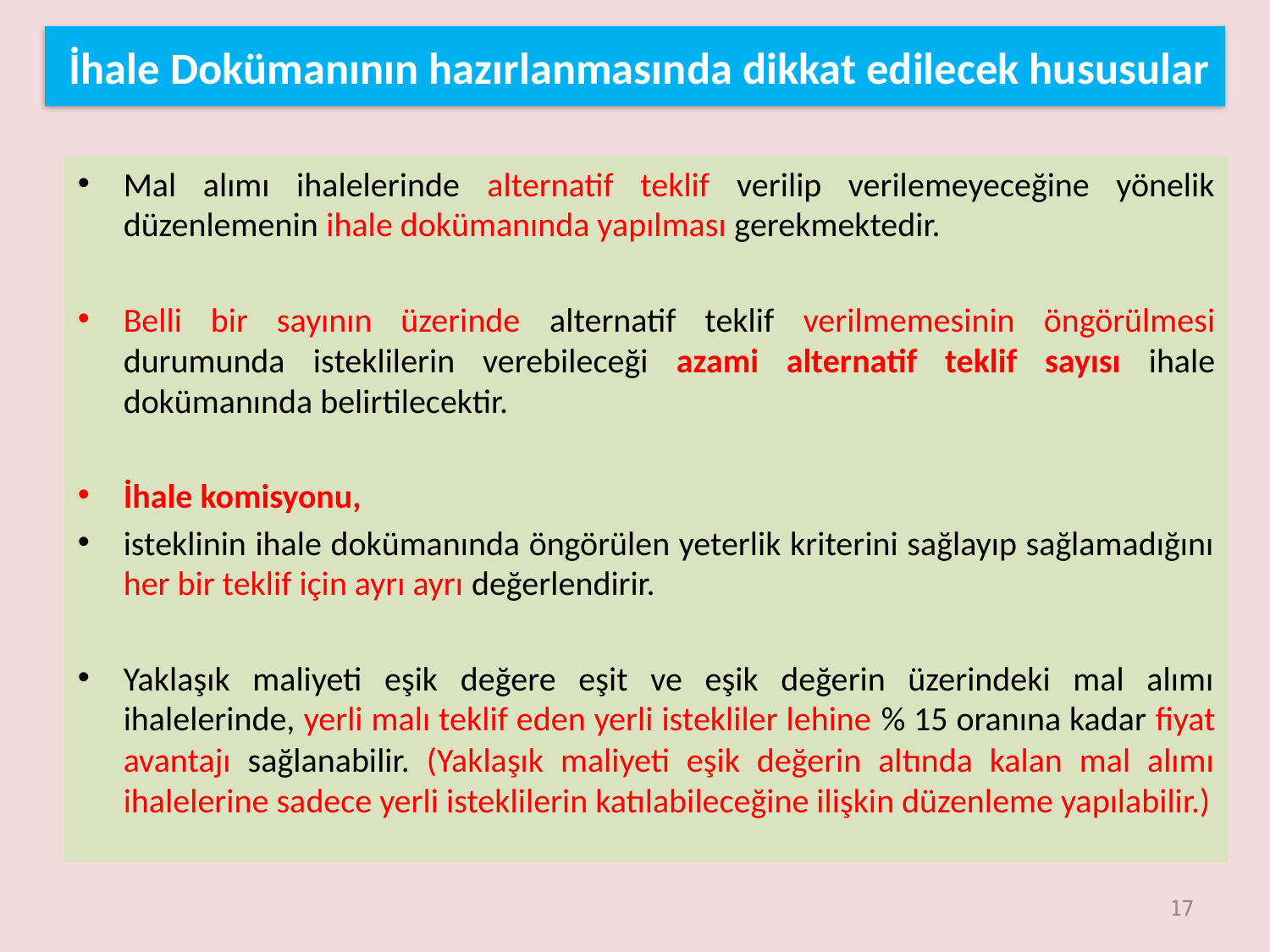

İhale Dokümanının hazırlanmasında dikkat edilecek hususular
Mal alımı ihalelerinde alternatif teklif verilip verilemeyeceğine yönelik düzenlemenin ihale dokümanında yapılması gerekmektedir.

Belli bir sayının üzerinde alternatif teklif verilmemesinin öngörülmesi durumunda isteklilerin verebileceği azami alternatif teklif sayısı ihale dokümanında belirtilecektir.

İhale komisyonu,
isteklinin ihale dokümanında öngörülen yeterlik kriterini sağlayıp sağlamadığını her bir teklif için ayrı ayrı değerlendirir.

Yaklaşık maliyeti eşik değere eşit ve eşik değerin üzerindeki mal alımı ihalelerinde, yerli malı teklif eden yerli istekliler lehine % 15 oranına kadar fiyat avantajı sağlanabilir. (Yaklaşık maliyeti eşik değerin altında kalan mal alımı ihalelerine sadece yerli isteklilerin katılabileceğine ilişkin düzenleme yapılabilir.)

17